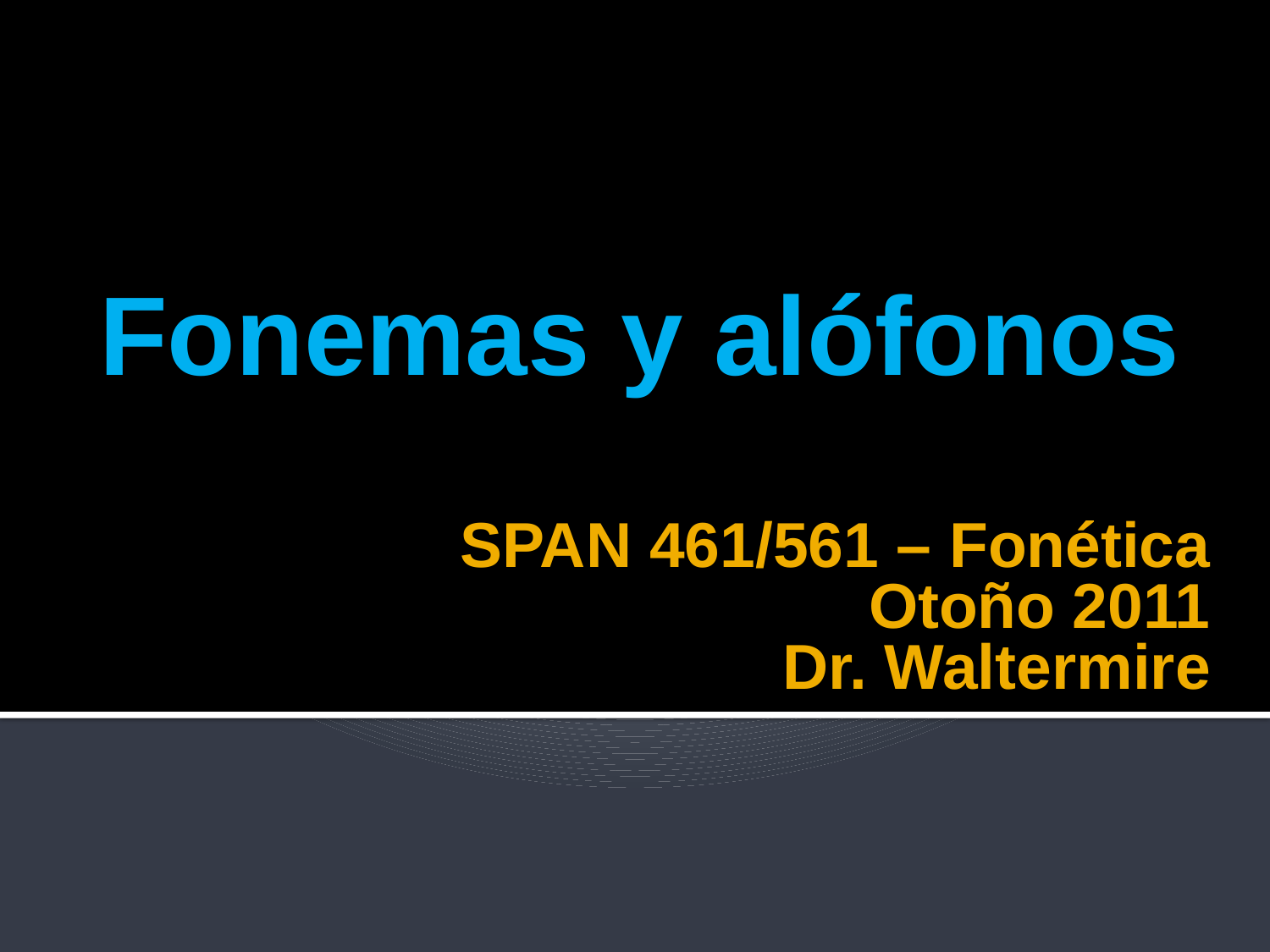

Fonemas y alófonos

# SPAN 461/561 – Fonética Otoño 2011 Dr. Waltermire